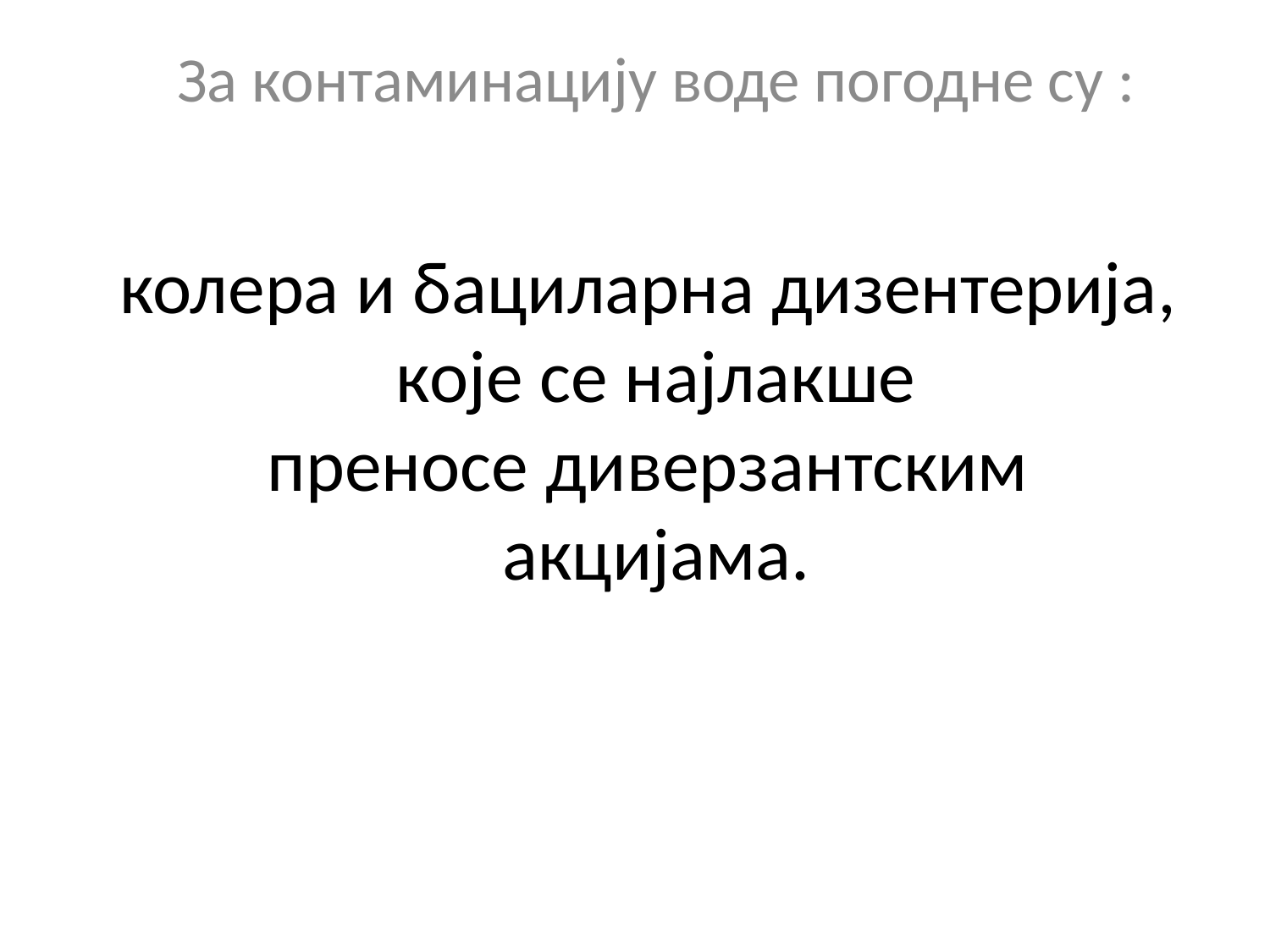

За контаминацију воде погодне су :
# колера и бациларна дизентерија, које се најлакше преносе диверзантским  акцијама.